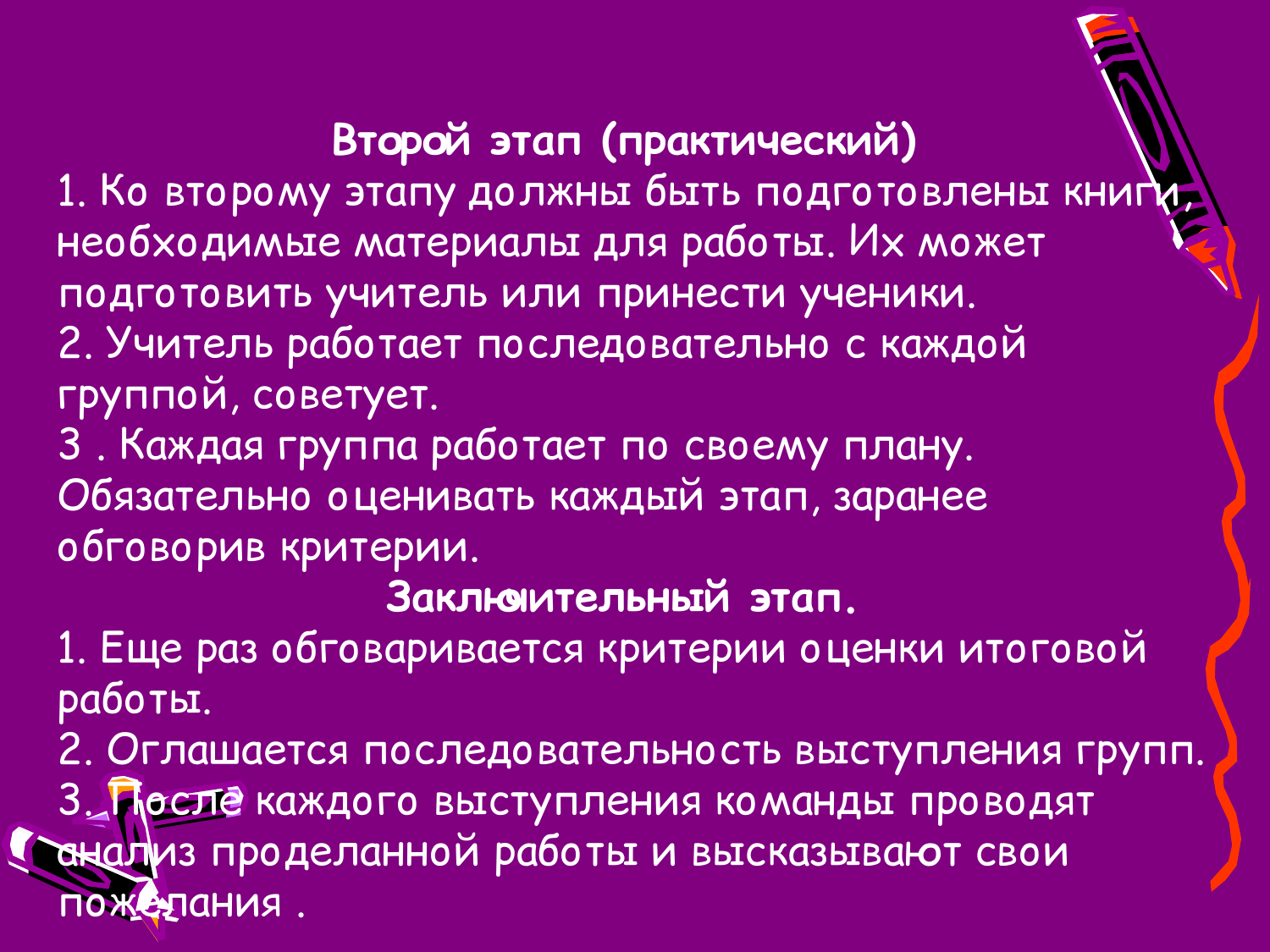

Второй этап (практический)
1. Ко второму этапу должны быть подготовлены книги, необходимые материалы для работы. Их может подготовить учитель или принести ученики.
2. Учитель работает последовательно с каждой группой, советует.
3 . Каждая группа работает по своему плану. Обязательно оценивать каждый этап, заранее обговорив критерии.
Заключительный этап.
1. Еще раз обговаривается критерии оценки итоговой работы.
2. Оглашается последовательность выступления групп.
3. После каждого выступления команды проводят анализ проделанной работы и высказывают свои пожелания .